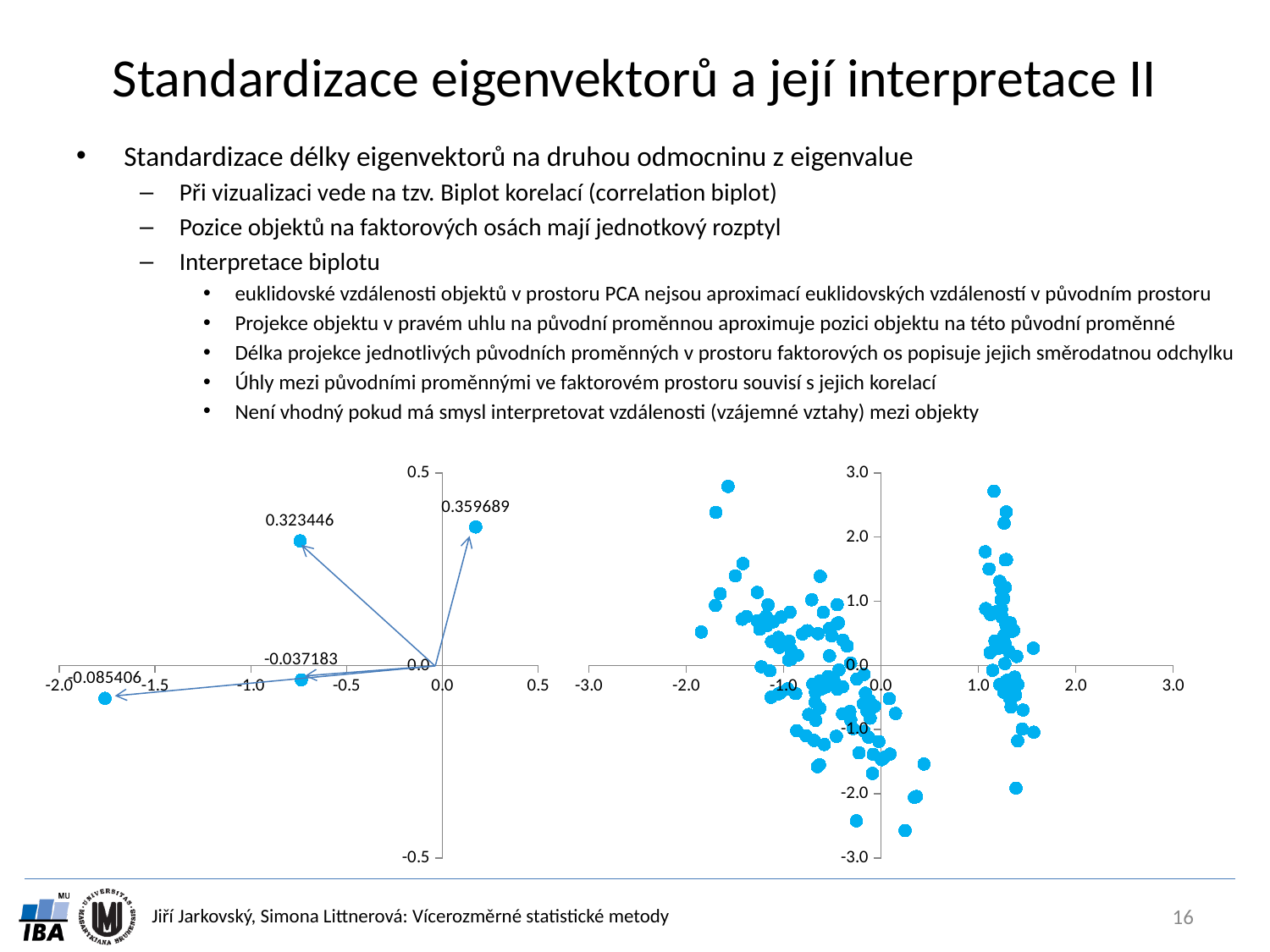

# Standardizace eigenvektorů a její interpretace II
Standardizace délky eigenvektorů na druhou odmocninu z eigenvalue
Při vizualizaci vede na tzv. Biplot korelací (correlation biplot)
Pozice objektů na faktorových osách mají jednotkový rozptyl
Interpretace biplotu
euklidovské vzdálenosti objektů v prostoru PCA nejsou aproximací euklidovských vzdáleností v původním prostoru
Projekce objektu v pravém uhlu na původní proměnnou aproximuje pozici objektu na této původní proměnné
Délka projekce jednotlivých původních proměnných v prostoru faktorových os popisuje jejich směrodatnou odchylku
Úhly mezi původními proměnnými ve faktorovém prostoru souvisí s jejich korelací
Není vhodný pokud má smysl interpretovat vzdálenosti (vzájemné vztahy) mezi objekty

### Chart

| Category | Factor 2 |
|---|---|

### Chart

| Category | Factor 2 |
|---|---|
16